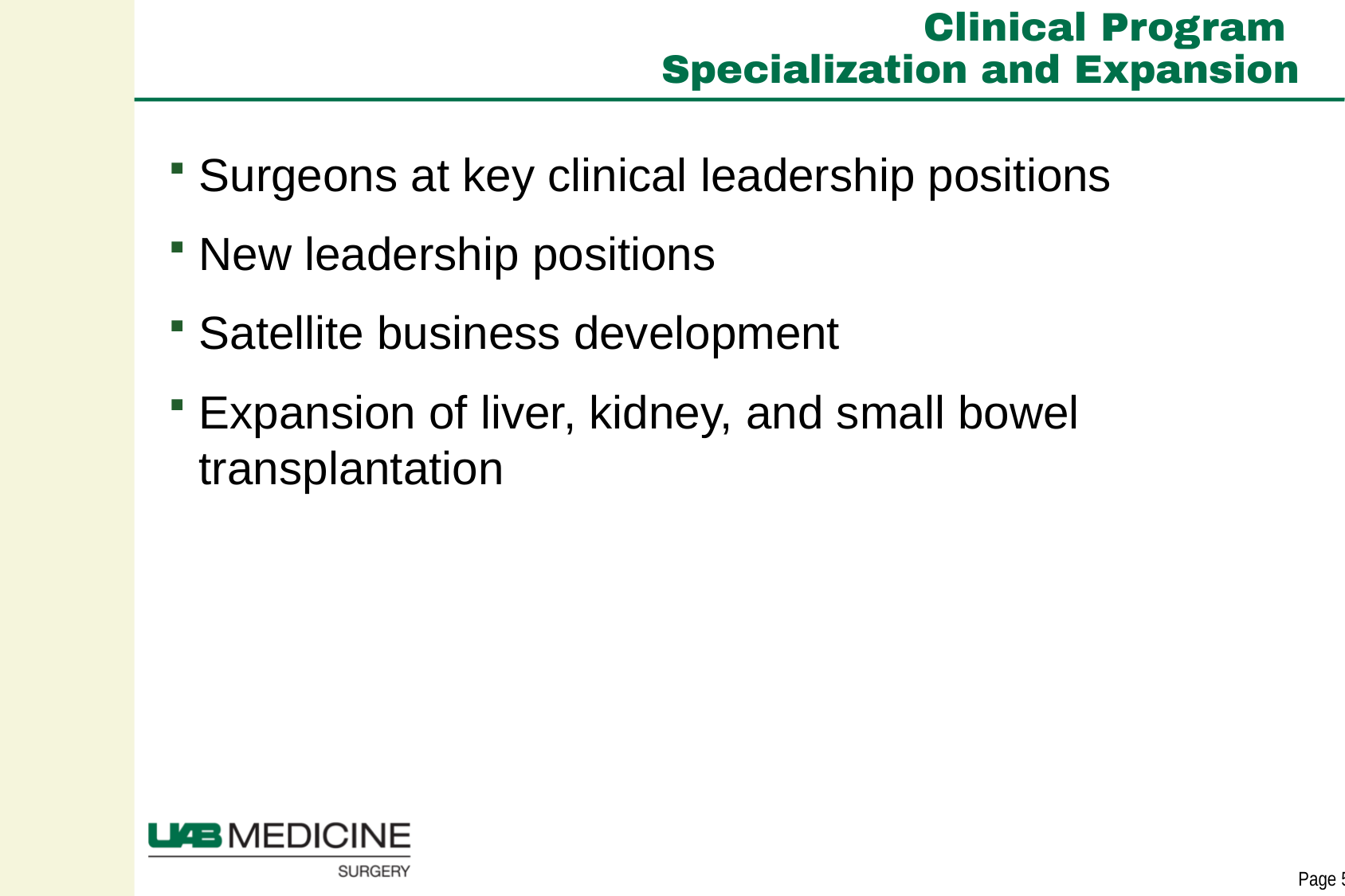

# Clinical Program Specialization and Expansion
Surgeons at key clinical leadership positions
New leadership positions
Satellite business development
Expansion of liver, kidney, and small bowel transplantation